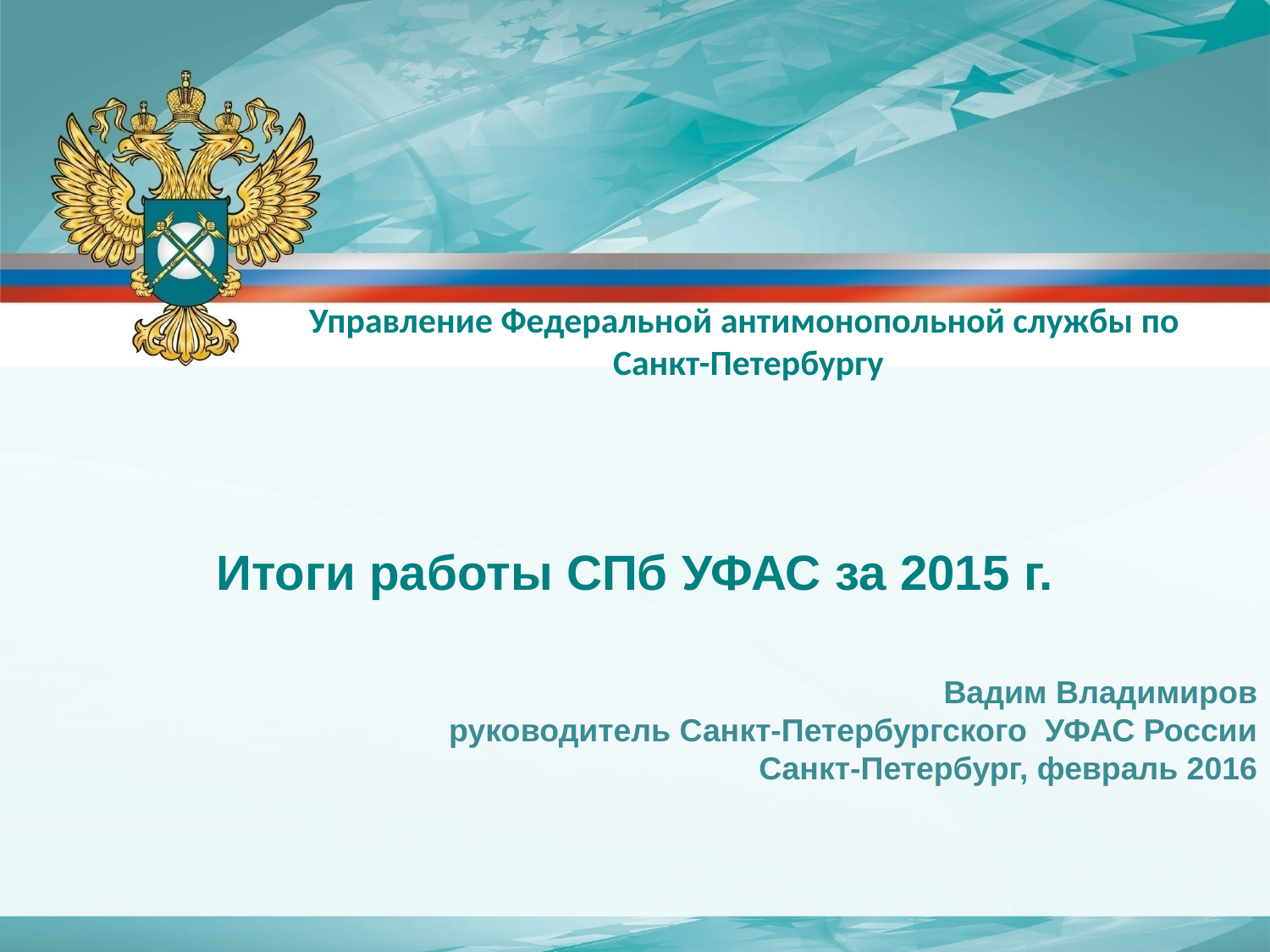

Управление Федеральной антимонопольной службы по
Санкт-Петербургу

Итоги работы СПб УФАС за 2015 г.

Вадим Владимиров
руководитель Санкт-Петербургского  УФАС России
Санкт-Петербург, февраль 2016